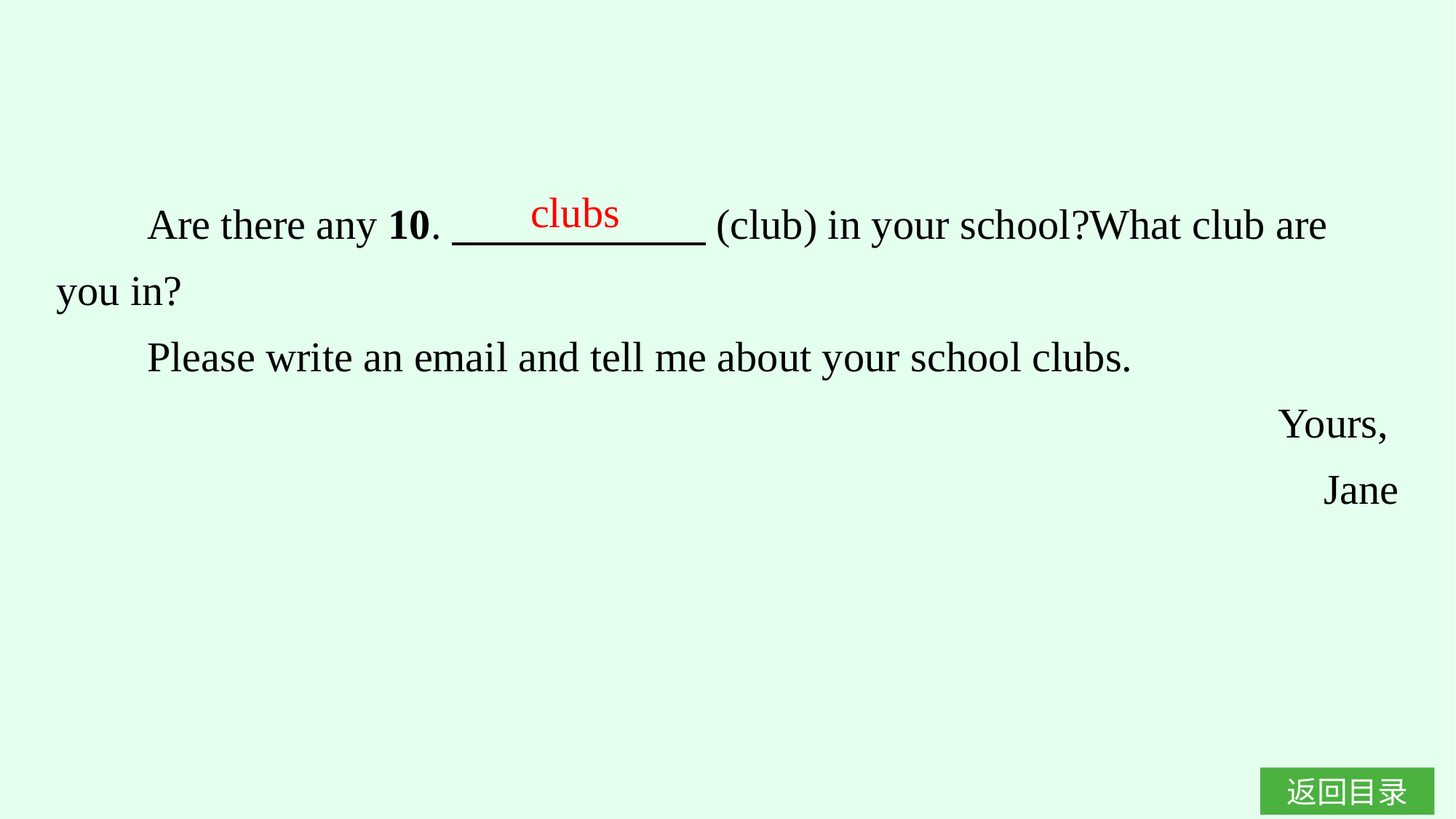

Are there any 10.　　　　　　(club) in your school?What club are you in?
Please write an email and tell me about your school clubs.
Yours,
Jane
clubs